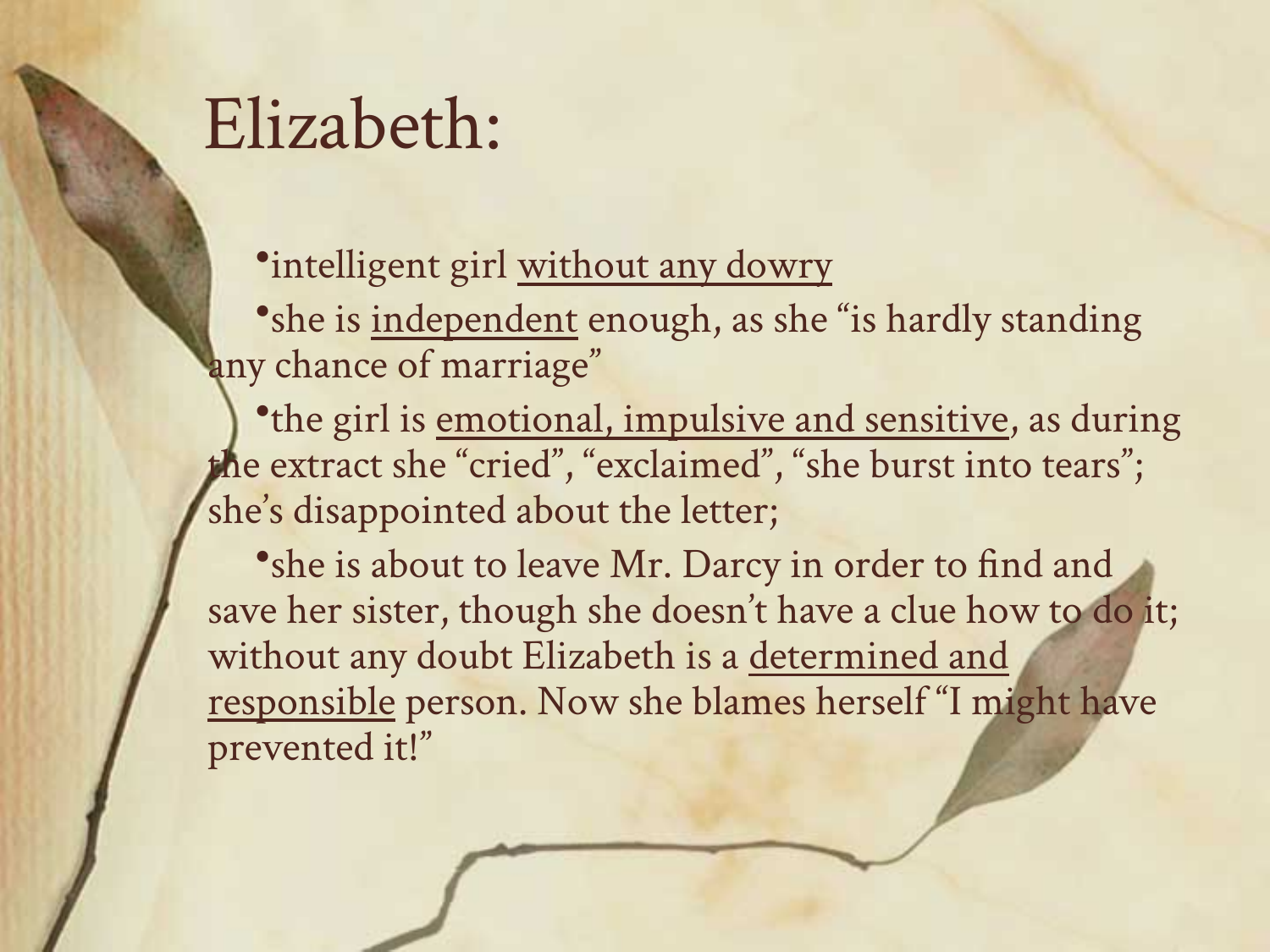

Elizabeth:

intelligent girl without any dowry
she is independent enough, as she “is hardly standing any chance of marriage”
the girl is emotional, impulsive and sensitive, as during the extract she “cried”, “exclaimed”, “she burst into tears”; she’s disappointed about the letter;
she is about to leave Mr. Darcy in order to find and save her sister, though she doesn’t have a clue how to do it; without any doubt Elizabeth is a determined and responsible person. Now she blames herself “I might have prevented it!”